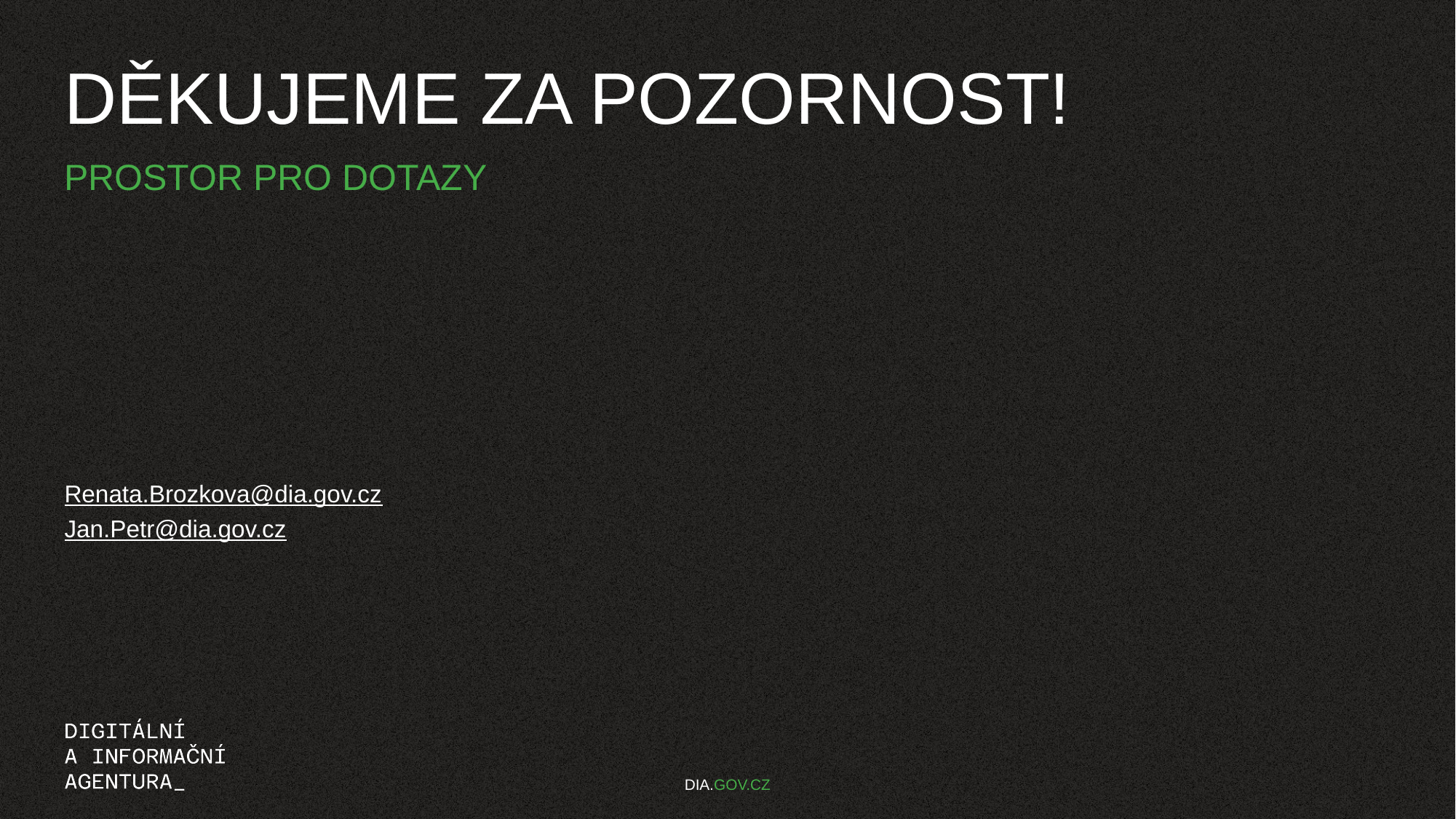

# Děkujeme za pozornost!
Prostor pro dotazy
Renata.Brozkova@dia.gov.cz
Jan.Petr@dia.gov.cz
DIA.GOV.CZ